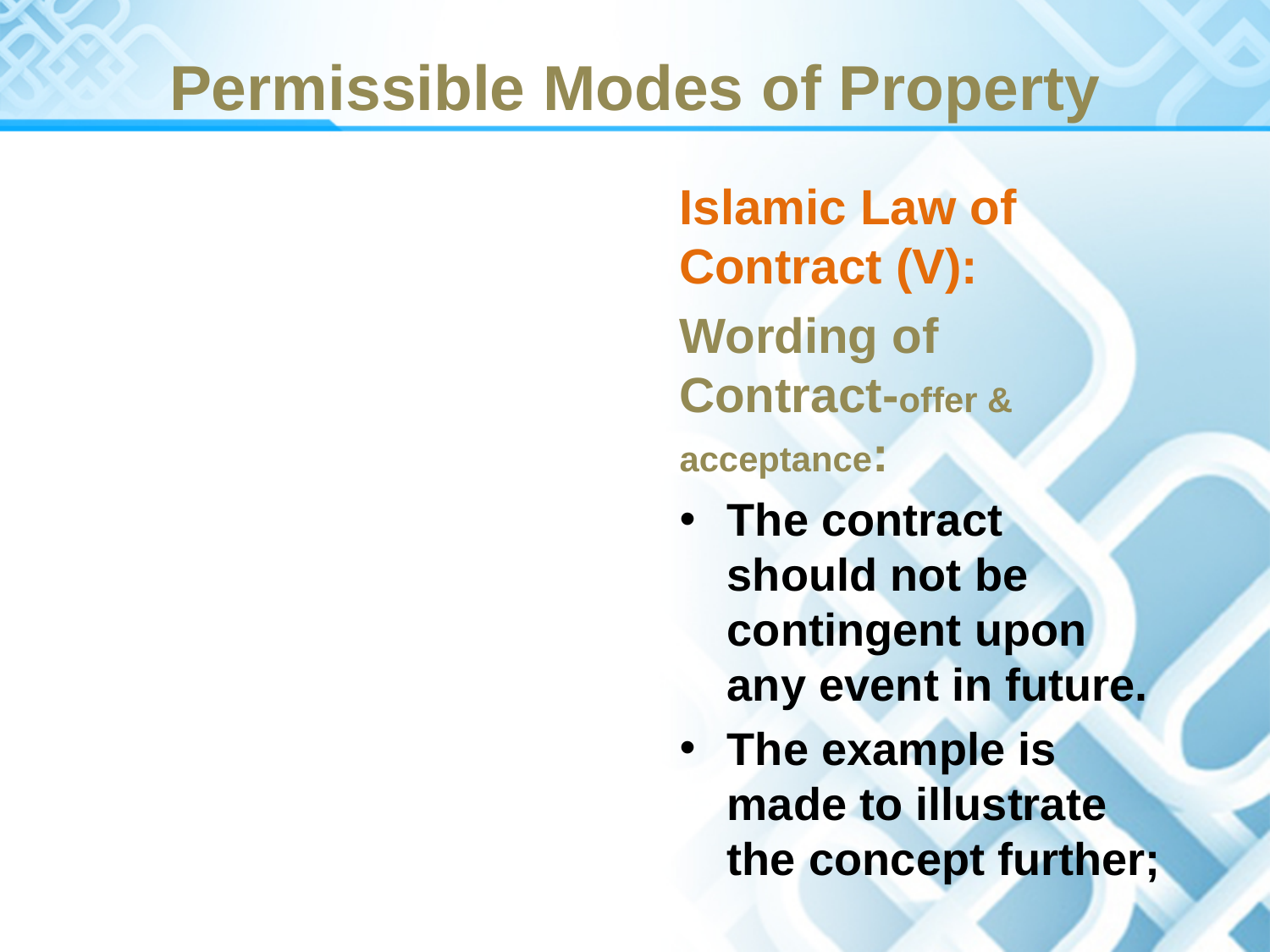

Permissible Modes of Property
Islamic Law of Contract (V):
Wording of Contract-offer & acceptance:
The contract should not be contingent upon any event in future.
The example is made to illustrate the concept further;